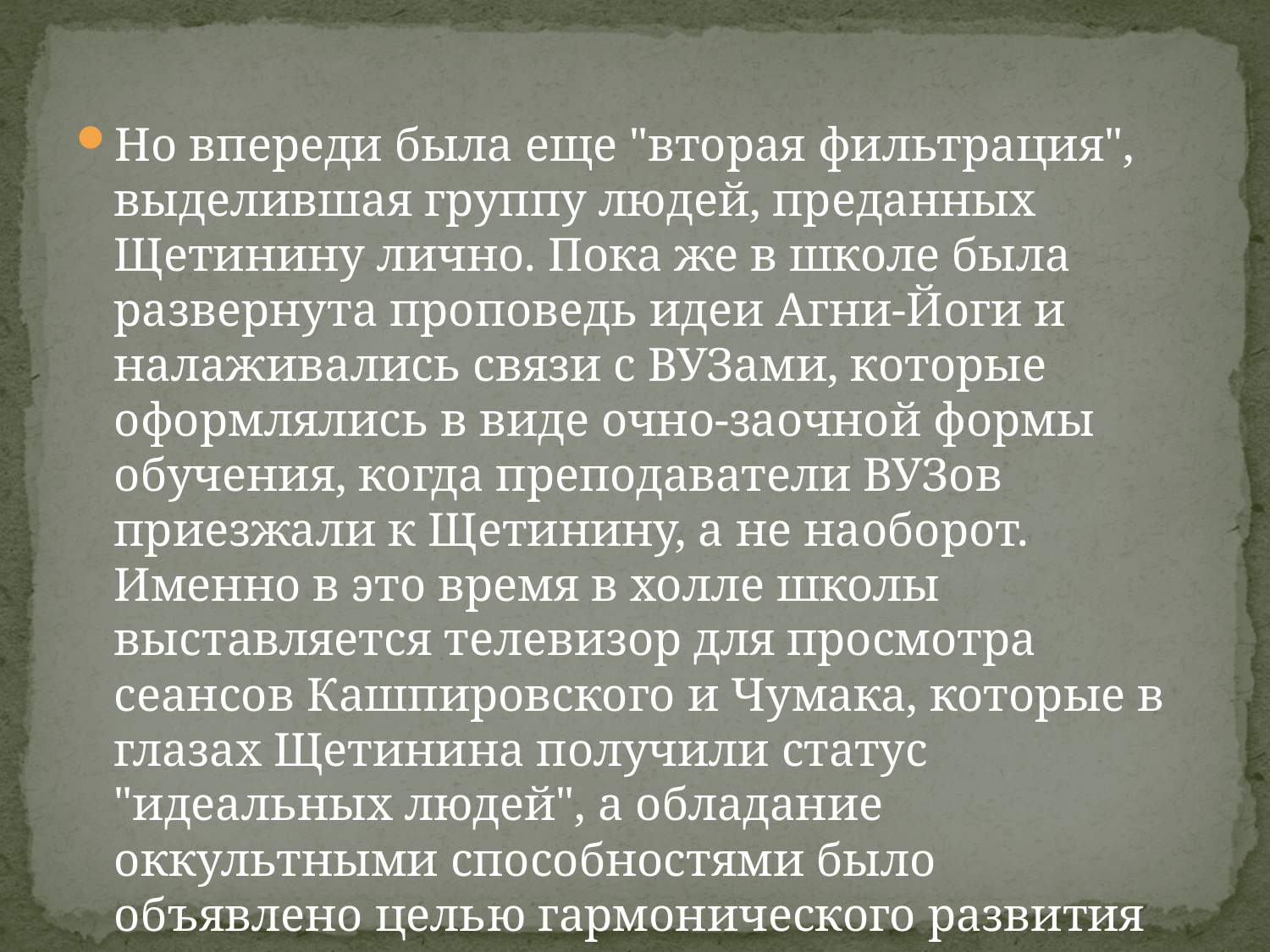

Но впереди была еще "вторая фильтрация", выделившая группу людей, преданных Щетинину лично. Пока же в школе была развернута проповедь идеи Агни-Йоги и налаживались связи с ВУЗами, которые оформлялись в виде очно-заочной формы обучения, когда преподаватели ВУЗов приезжали к Щетинину, а не наоборот. Именно в это время в холле школы выставляется телевизор для просмотра сеансов Кашпировского и Чумака, которые в глазах Щетинина получили статус "идеальных людей", а обладание оккультными способностями было объявлено целью гармонического развития личности.